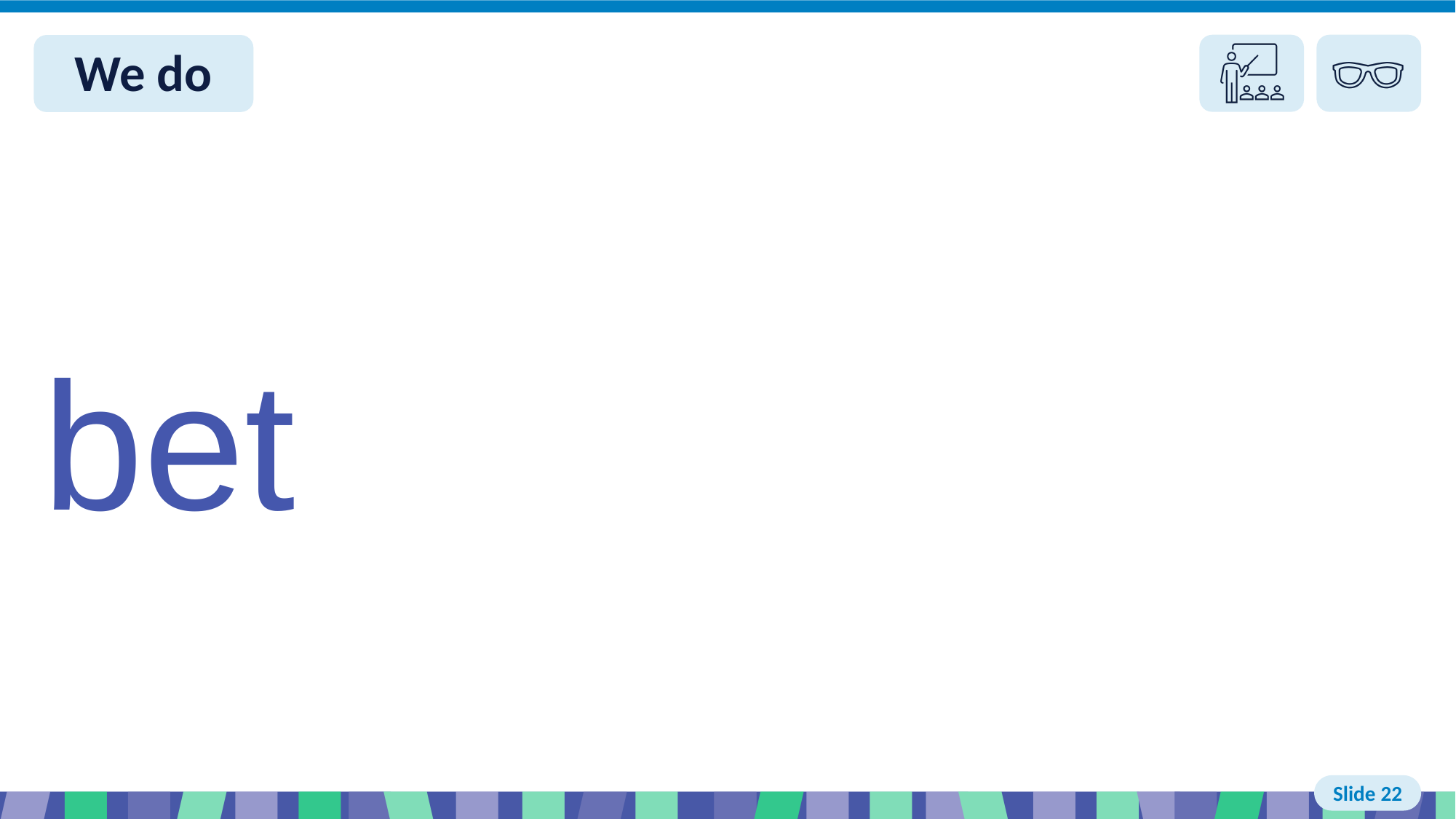

# Slide 22 We do read
bet